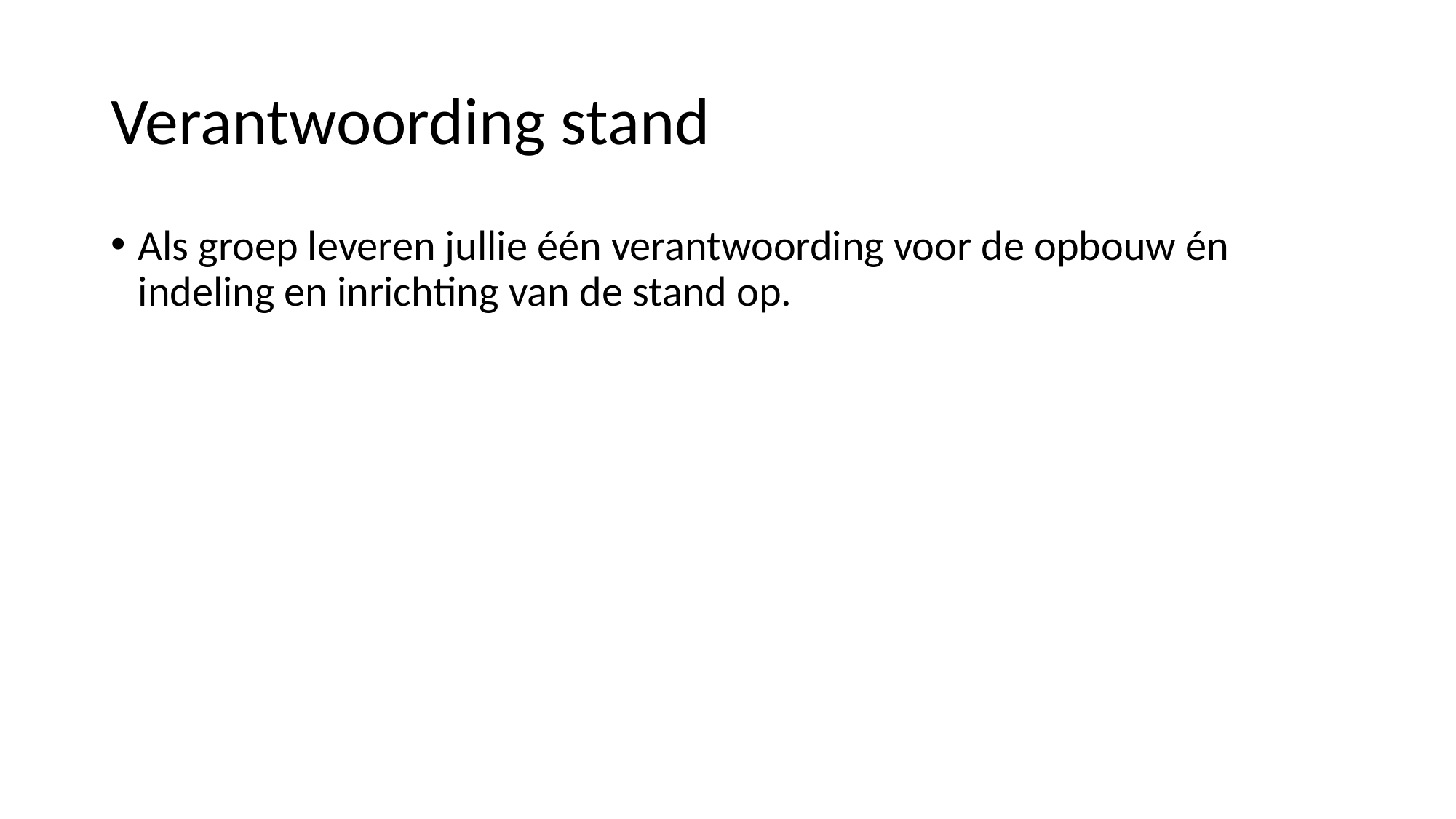

# Verantwoording stand
Als groep leveren jullie één verantwoording voor de opbouw én indeling en inrichting van de stand op.